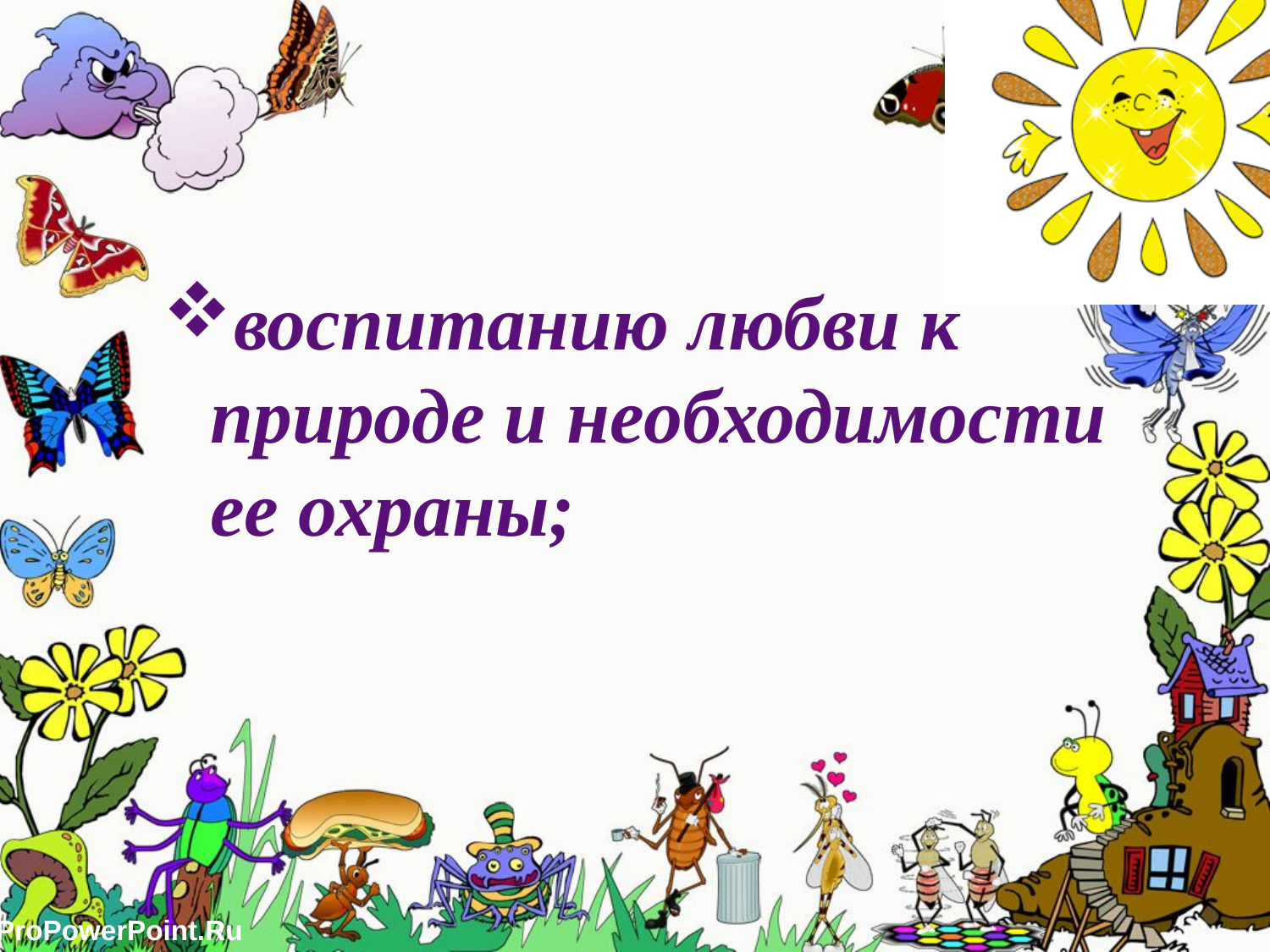

воспитанию любви к природе и необходимости ее охраны;